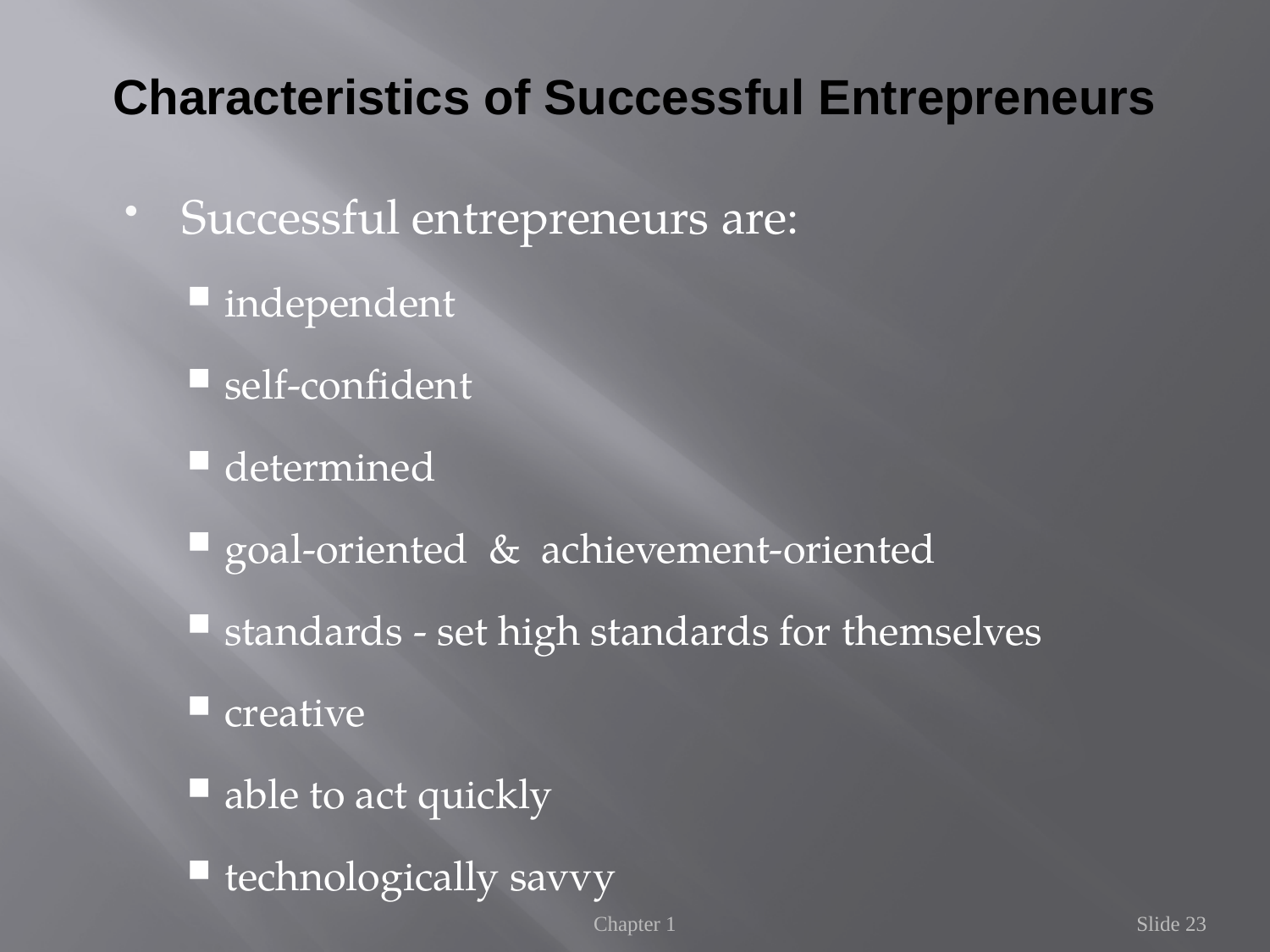

# Characteristics of Successful Entrepreneurs
Successful entrepreneurs are:
independent
self-confident
determined
goal-oriented  &  achievement-oriented
standards - set high standards for themselves
creative
able to act quickly
technologically savvy

Chapter 1
Slide 23